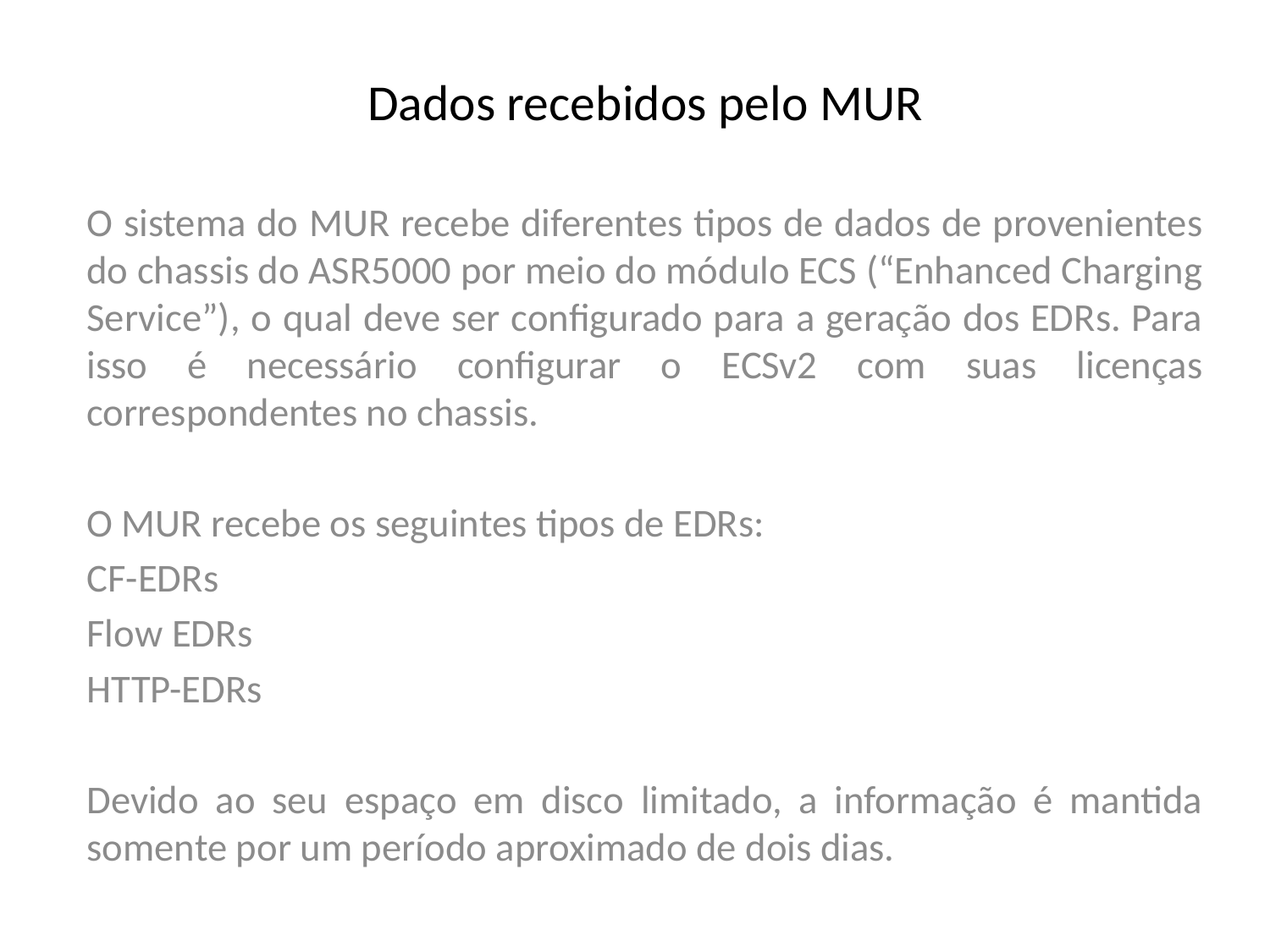

# Dados recebidos pelo MUR
O sistema do MUR recebe diferentes tipos de dados de provenientes do chassis do ASR5000 por meio do módulo ECS (“Enhanced Charging Service”), o qual deve ser configurado para a geração dos EDRs. Para isso é necessário configurar o ECSv2 com suas licenças correspondentes no chassis.

O MUR recebe os seguintes tipos de EDRs:
CF-EDRs
Flow EDRs
HTTP-EDRs

Devido ao seu espaço em disco limitado, a informação é mantida somente por um período aproximado de dois dias.